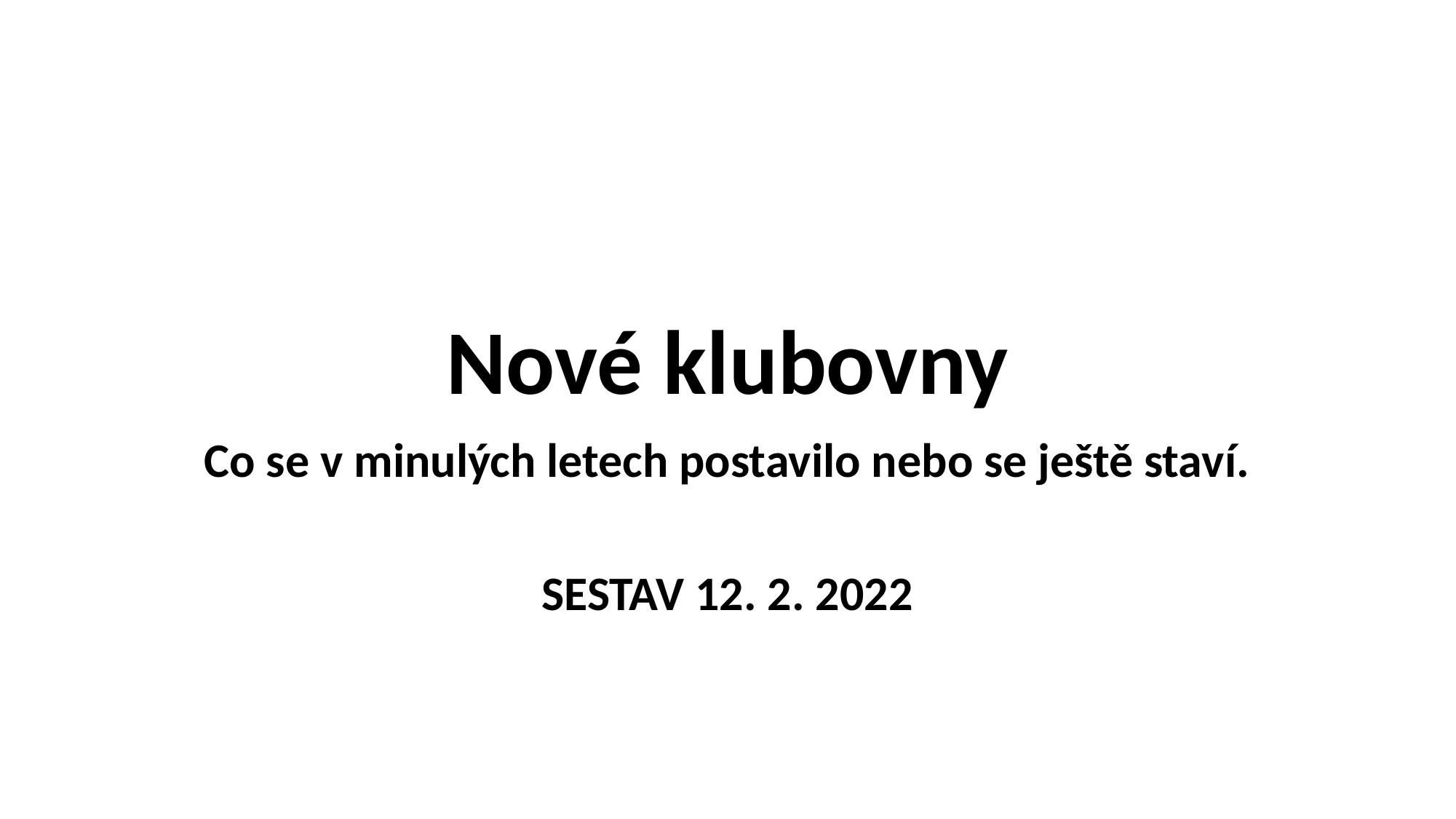

# Nové klubovny
Co se v minulých letech postavilo nebo se ještě staví.

SESTAV 12. 2. 2022